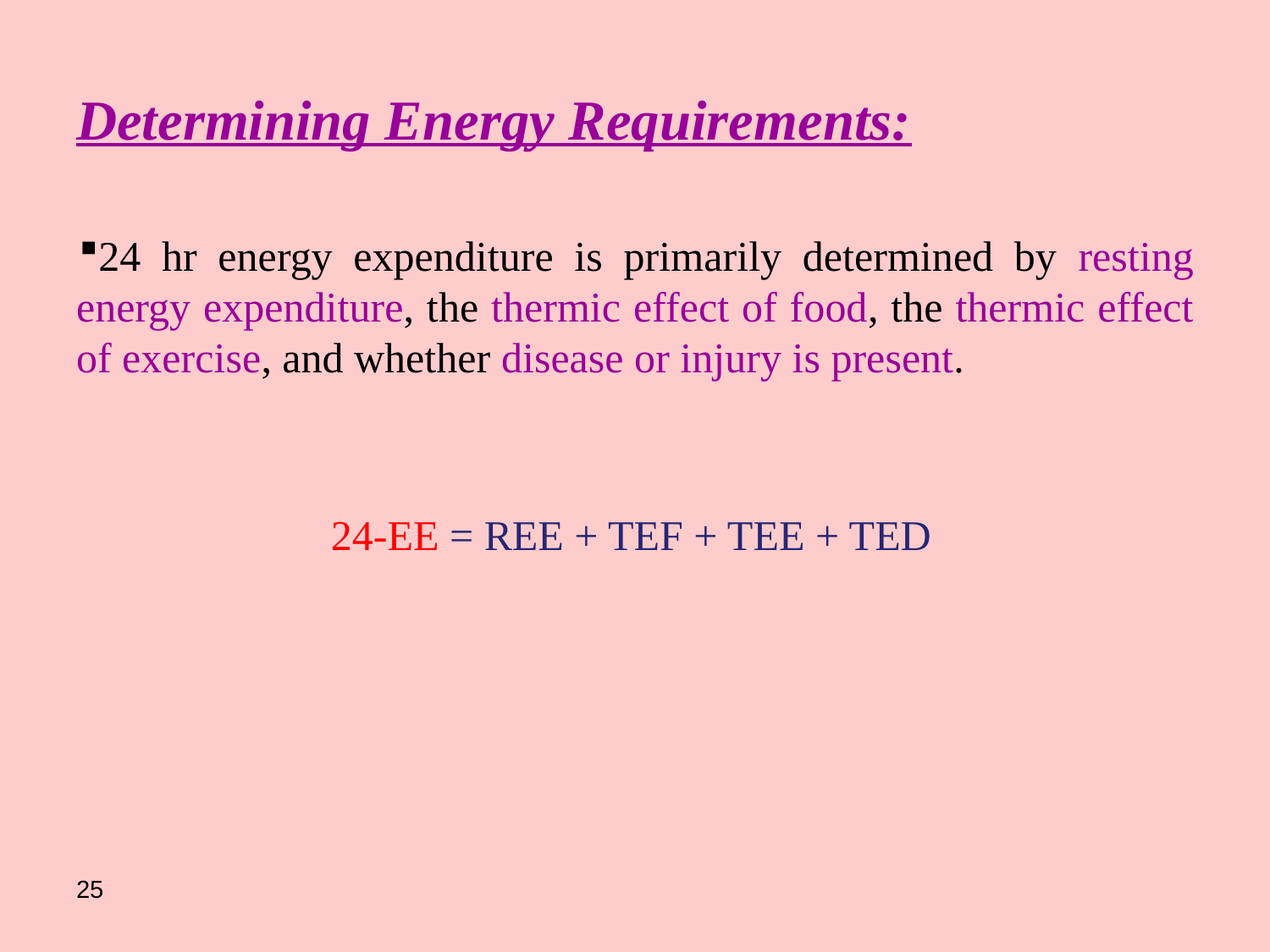

# Determining Energy Requirements:
24 hr energy expenditure is primarily determined by resting energy expenditure, the thermic effect of food, the thermic effect of exercise, and whether disease or injury is present.

24-EE = REE + TEF + TEE + TED

25